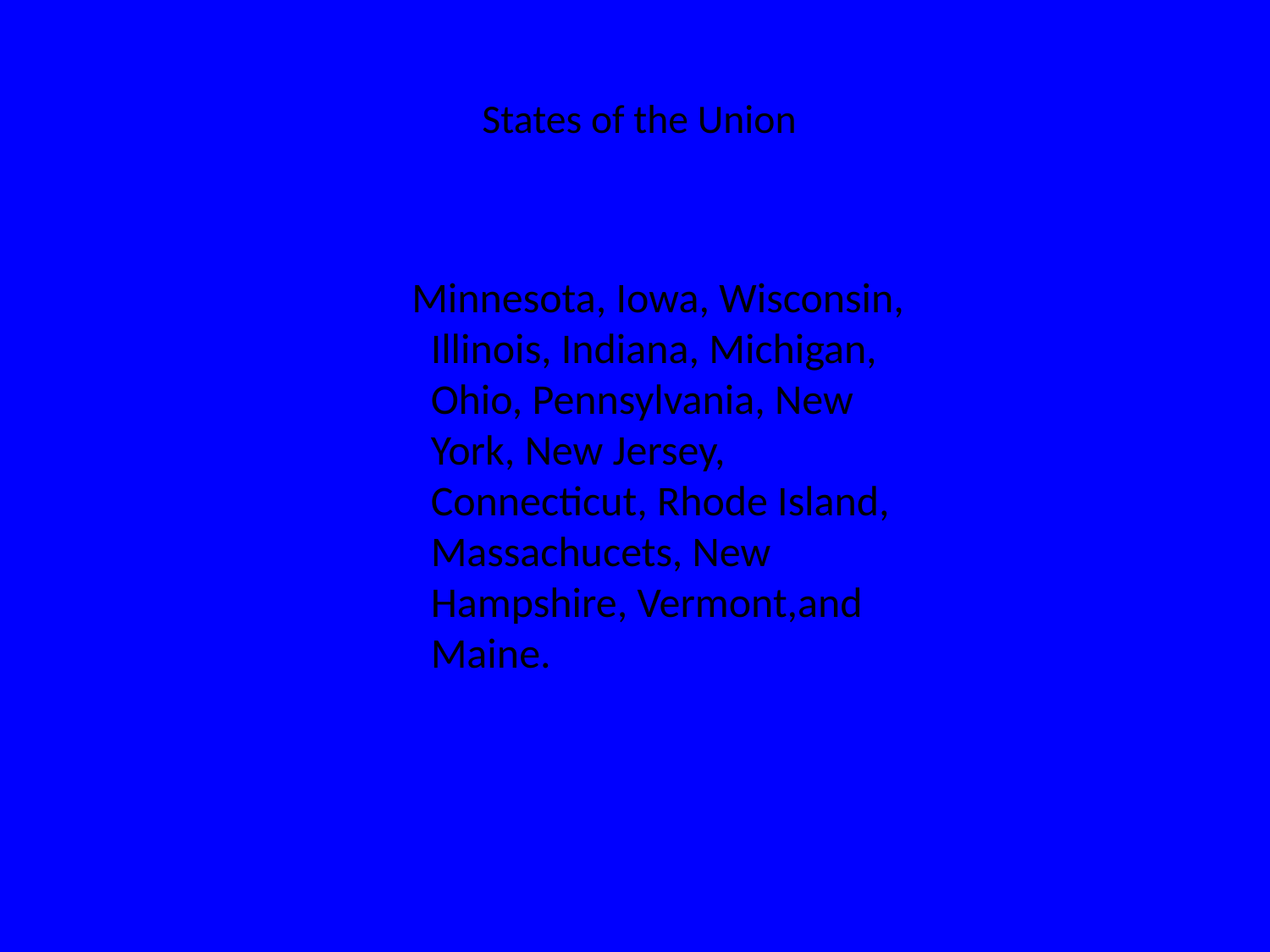

# States of the Union
   Minnesota, Iowa, Wisconsin, Illinois, Indiana, Michigan, Ohio, Pennsylvania, New York, New Jersey, Connecticut, Rhode Island, Massachucets, New Hampshire, Vermont,and Maine.